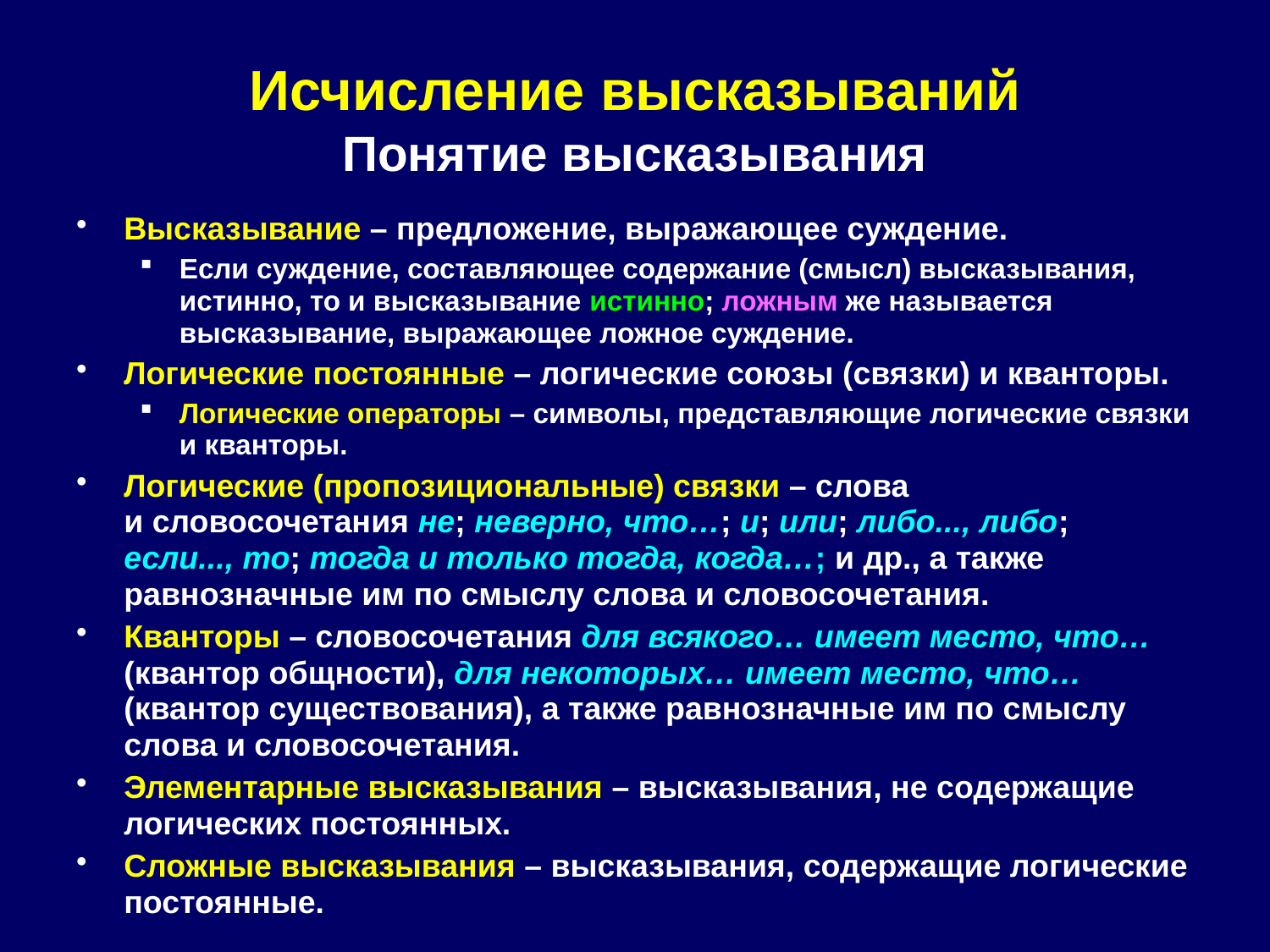

# Исчисление высказываний Понятие высказывания
Высказывание – предложение, выражающее суждение.
Если суждение, составляющее содержание (смысл) высказывания, истинно, то и высказывание истинно; ложным же называется высказывание, выражающее ложное суждение.
Логические постоянные – логические союзы (связки) и кванторы.
Логические операторы – символы, представляющие логические связки и кванторы.
Логические (пропозициональные) связки – слова
и словосочетания не; неверно, что…; и; или; либо..., либо;
если..., то; тогда и только тогда, когда…; и др., а также равнозначные им по смыслу слова и словосочетания.
Кванторы – словосочетания для всякого… имеет место, что… (квантор общности), для некоторых… имеет место, что… (квантор существования), а также равнозначные им по смыслу слова и словосочетания.
Элементарные высказывания – высказывания, не содержащие логических постоянных.
Сложные высказывания – высказывания, содержащие логические постоянные.